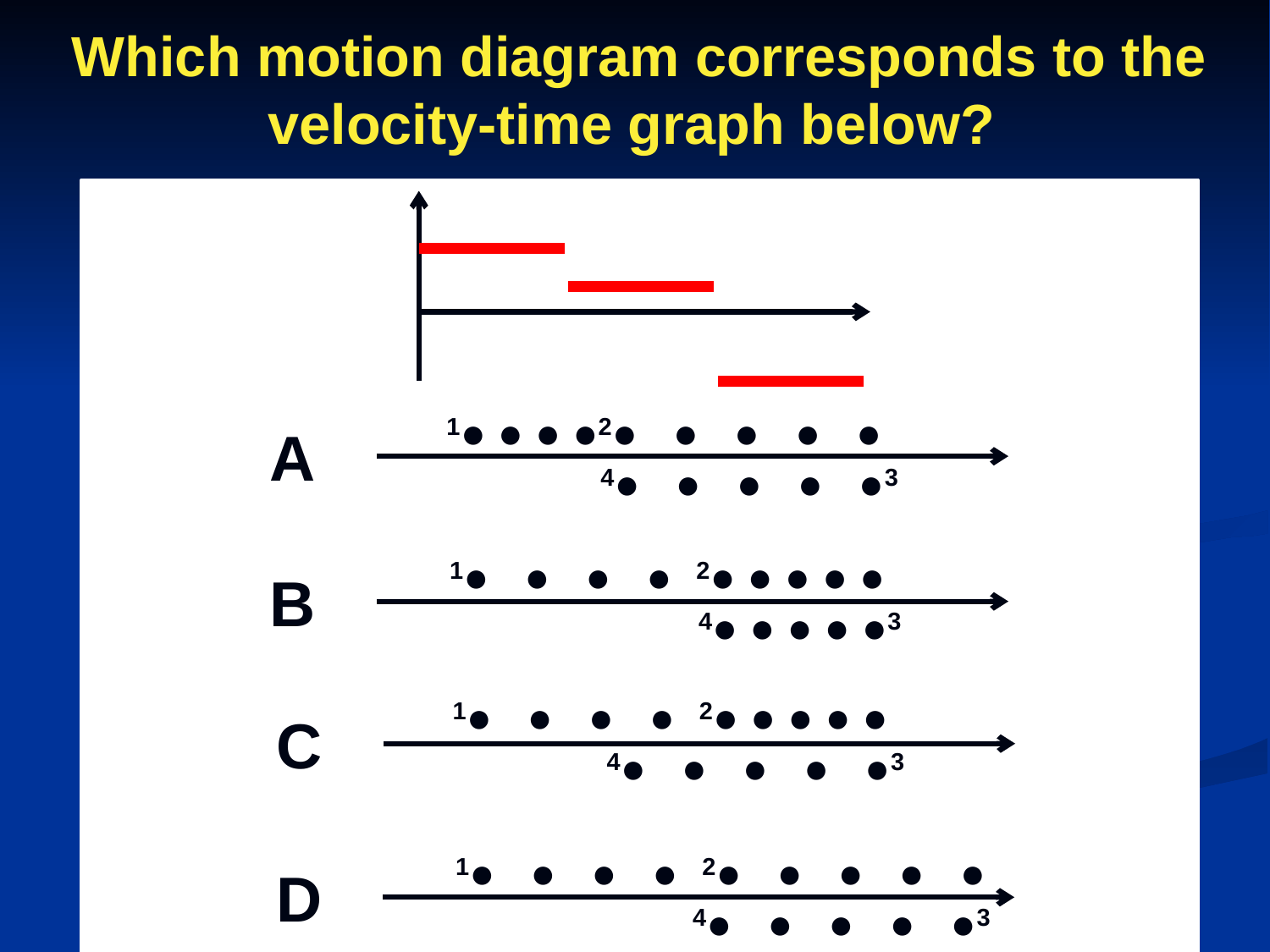

Which motion diagram corresponds to the velocity-time graph below?

1● ● ● ●2●   ●   ●   ●   ●
             4●   ●   ●   ●   ●3
A
1●   ●   ●   ●  2● ● ● ● ●
                     4● ● ● ● ●3
B
1●   ●   ●   ●  2● ● ● ● ●
             4●   ●   ●   ●   ●3
C
1●   ●   ●   ●  2●   ●   ●   ●   ●
                    4●   ●   ●   ●   ●3
D